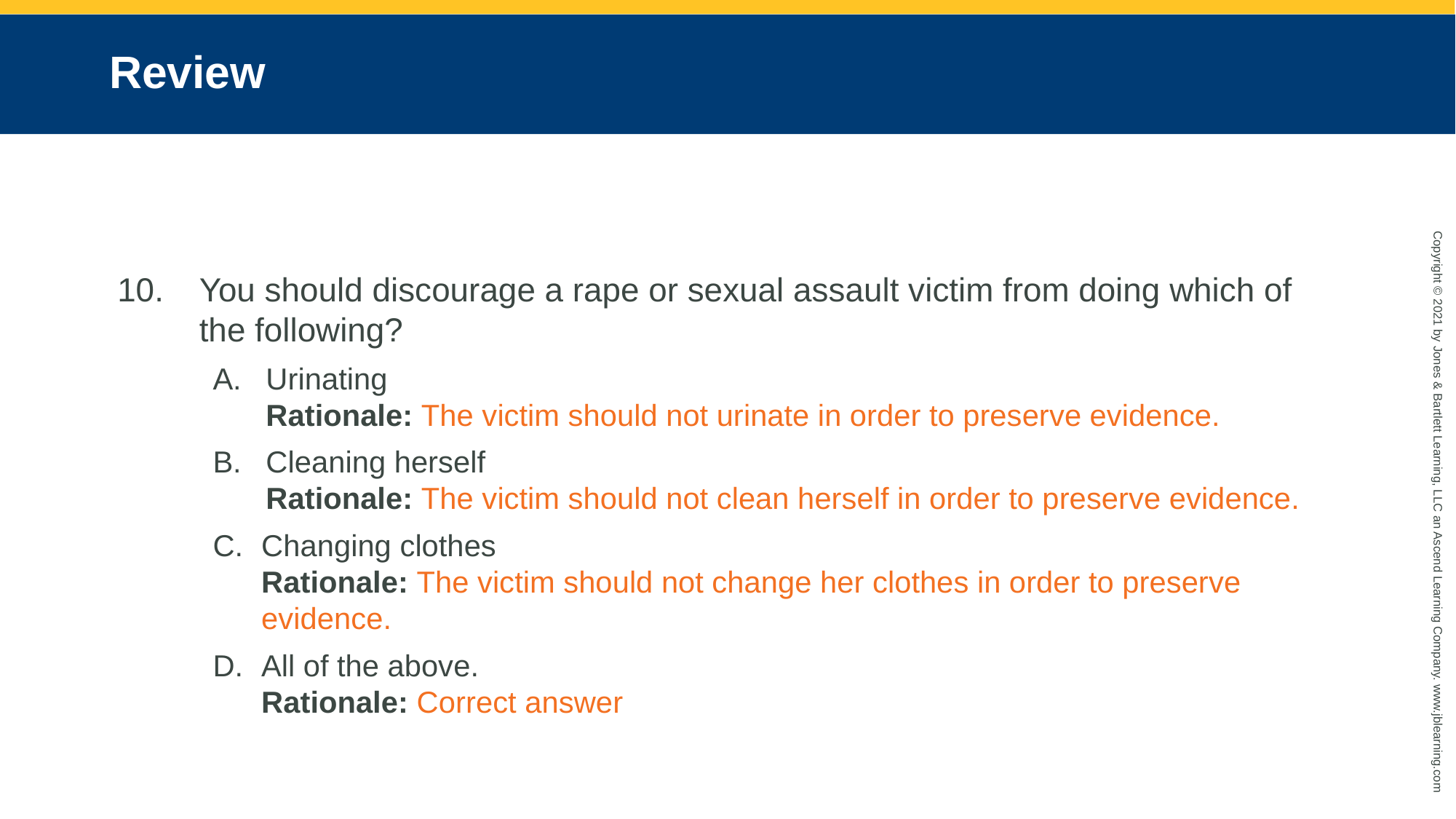

# Review
You should discourage a rape or sexual assault victim from doing which of the following?
Urinating
Rationale: The victim should not urinate in order to preserve evidence.
Cleaning herself
Rationale: The victim should not clean herself in order to preserve evidence.
Changing clothes
Rationale: The victim should not change her clothes in order to preserve evidence.
All of the above.
Rationale: Correct answer